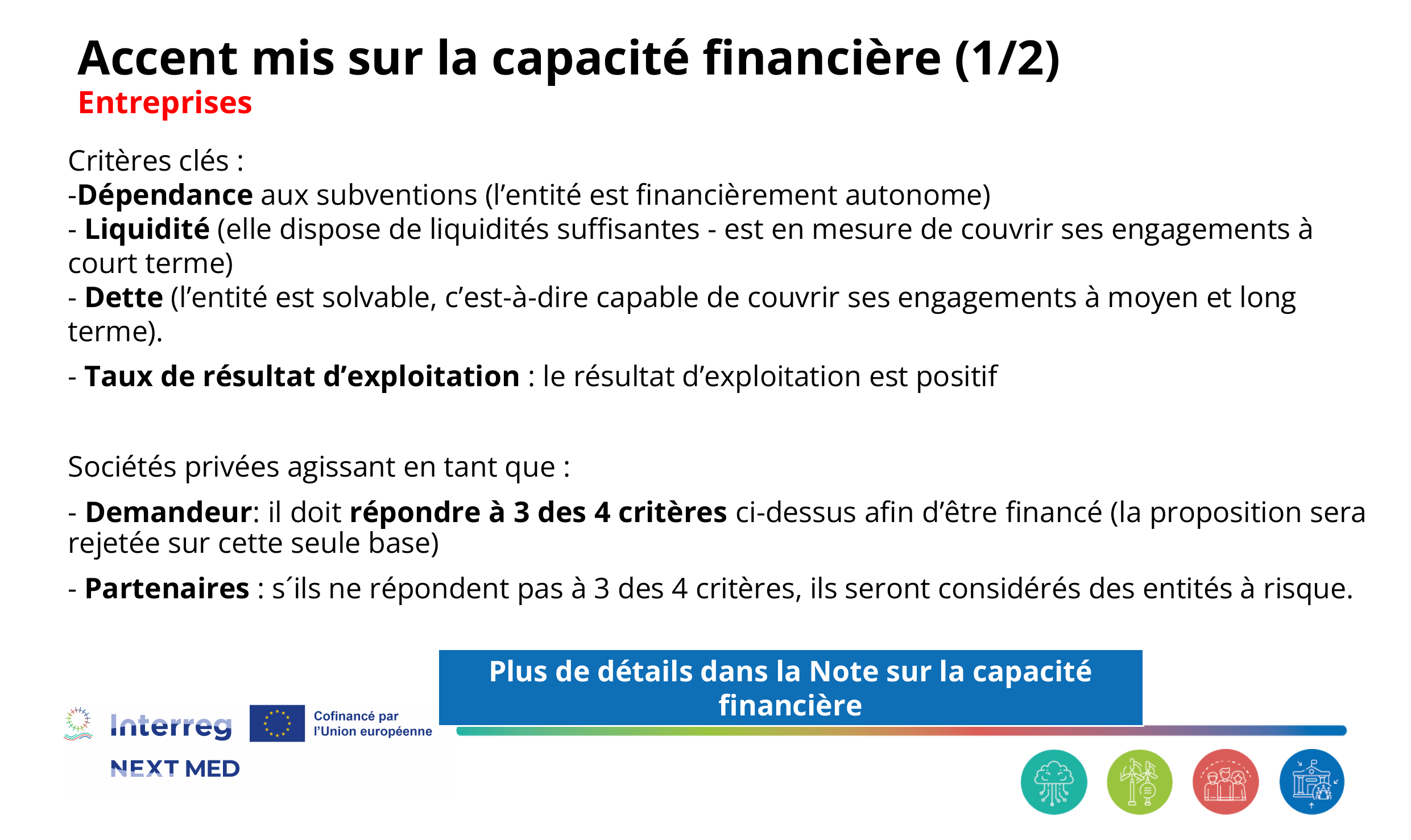

# Accent mis sur la capacité financière (1/2)
Entreprises
Critères clés :
-Dépendance aux subventions (l’entité est financièrement autonome)
- Liquidité (elle dispose de liquidités suffisantes - est en mesure de couvrir ses engagements à court terme)
- Dette (l’entité est solvable, c’est-à-dire capable de couvrir ses engagements à moyen et long terme).
- Taux de résultat d’exploitation : le résultat d’exploitation est positif

Sociétés privées agissant en tant que :
- Demandeur: il doit répondre à 3 des 4 critères ci-dessus afin d’être financé (la proposition sera rejetée sur cette seule base)
- Partenaires : s´ils ne répondent pas à 3 des 4 critères, ils seront considérés des entités à risque.
Plus de détails dans la Note sur la capacité financière